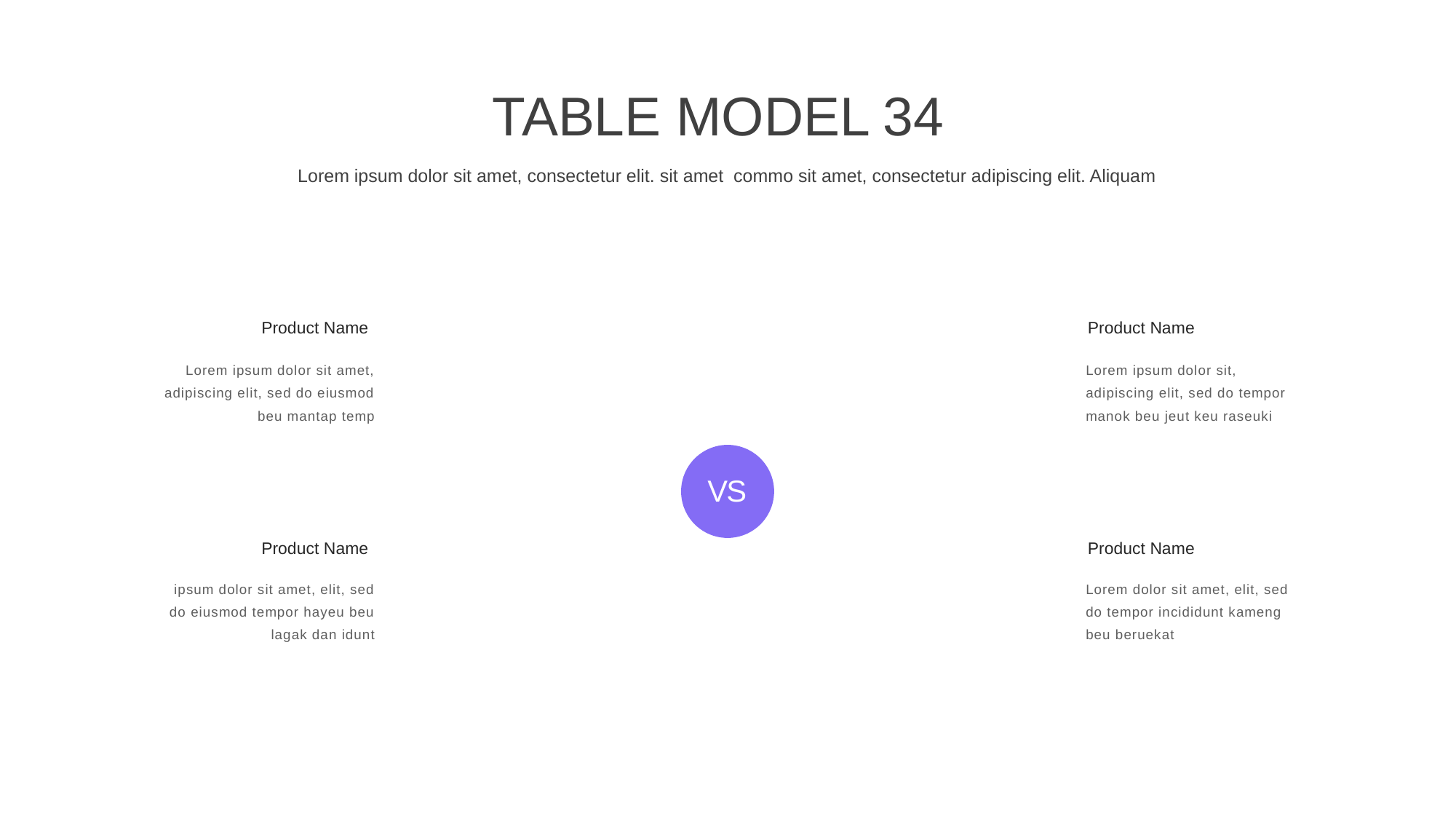

TABLE MODEL 34
Lorem ipsum dolor sit amet, consectetur elit. sit amet  commo sit amet, consectetur adipiscing elit. Aliquam
Product Name
Product Name

Lorem ipsum dolor sit amet, adipiscing elit, sed do eiusmod  beu mantap temp
Lorem ipsum dolor sit, adipiscing elit, sed do tempor manok beu jeut keu raseuki

VS

Product Name
Product Name
ipsum dolor sit amet, elit, sed do eiusmod tempor hayeu beu lagak dan idunt
Lorem dolor sit amet, elit, sed do tempor incididunt kameng beu beruekat